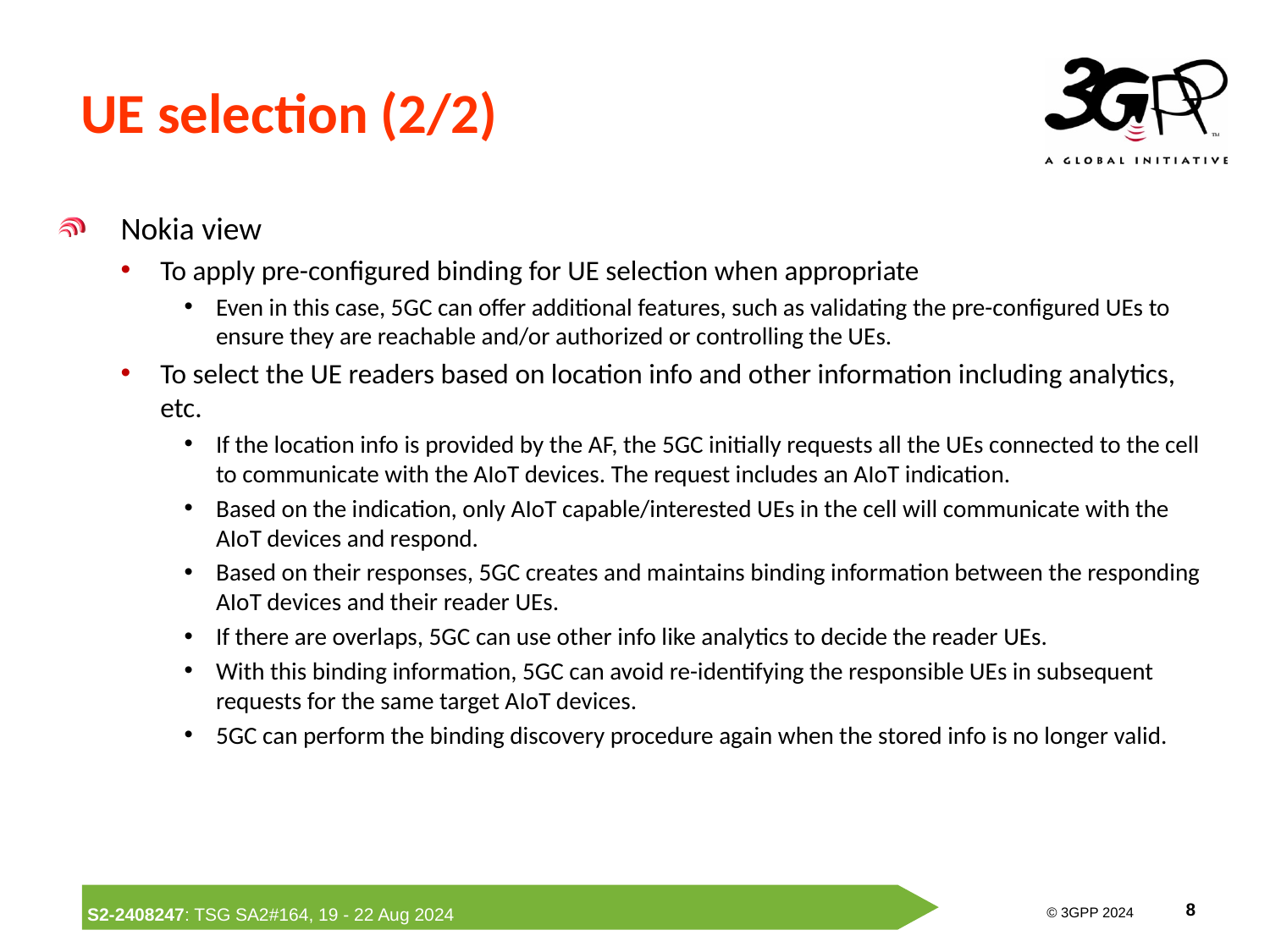

# UE selection (2/2)
Nokia view
To apply pre-configured binding for UE selection when appropriate
Even in this case, 5GC can offer additional features, such as validating the pre-configured UEs to ensure they are reachable and/or authorized or controlling the UEs.
To select the UE readers based on location info and other information including analytics, etc.
If the location info is provided by the AF, the 5GC initially requests all the UEs connected to the cell to communicate with the AIoT devices. The request includes an AIoT indication.
Based on the indication, only AIoT capable/interested UEs in the cell will communicate with the AIoT devices and respond.
Based on their responses, 5GC creates and maintains binding information between the responding AIoT devices and their reader UEs.
If there are overlaps, 5GC can use other info like analytics to decide the reader UEs.
With this binding information, 5GC can avoid re-identifying the responsible UEs in subsequent requests for the same target AIoT devices.
5GC can perform the binding discovery procedure again when the stored info is no longer valid.